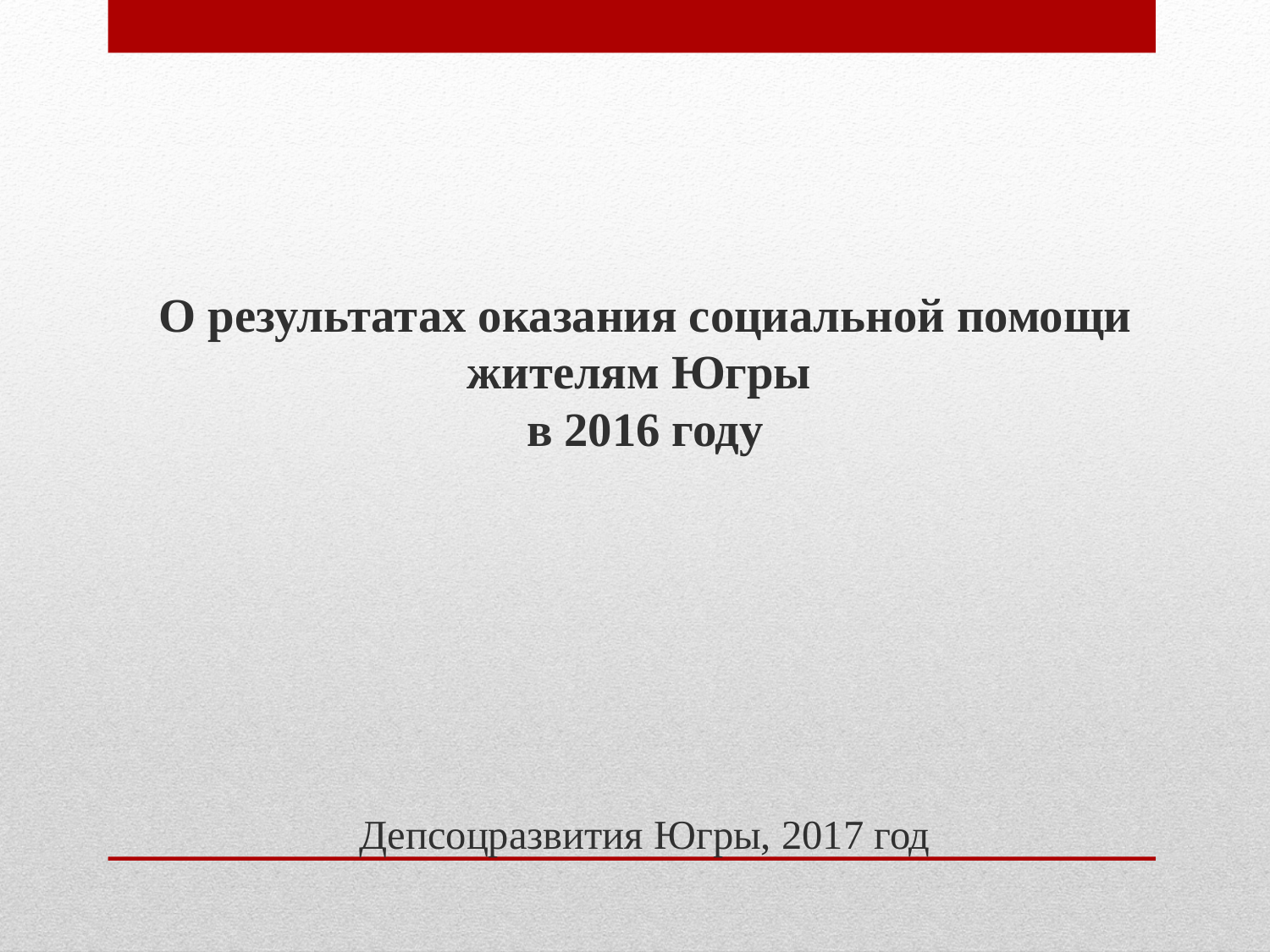

О результатах оказания социальной помощи жителям Югры
в 2016 году

Депсоцразвития Югры, 2017 год